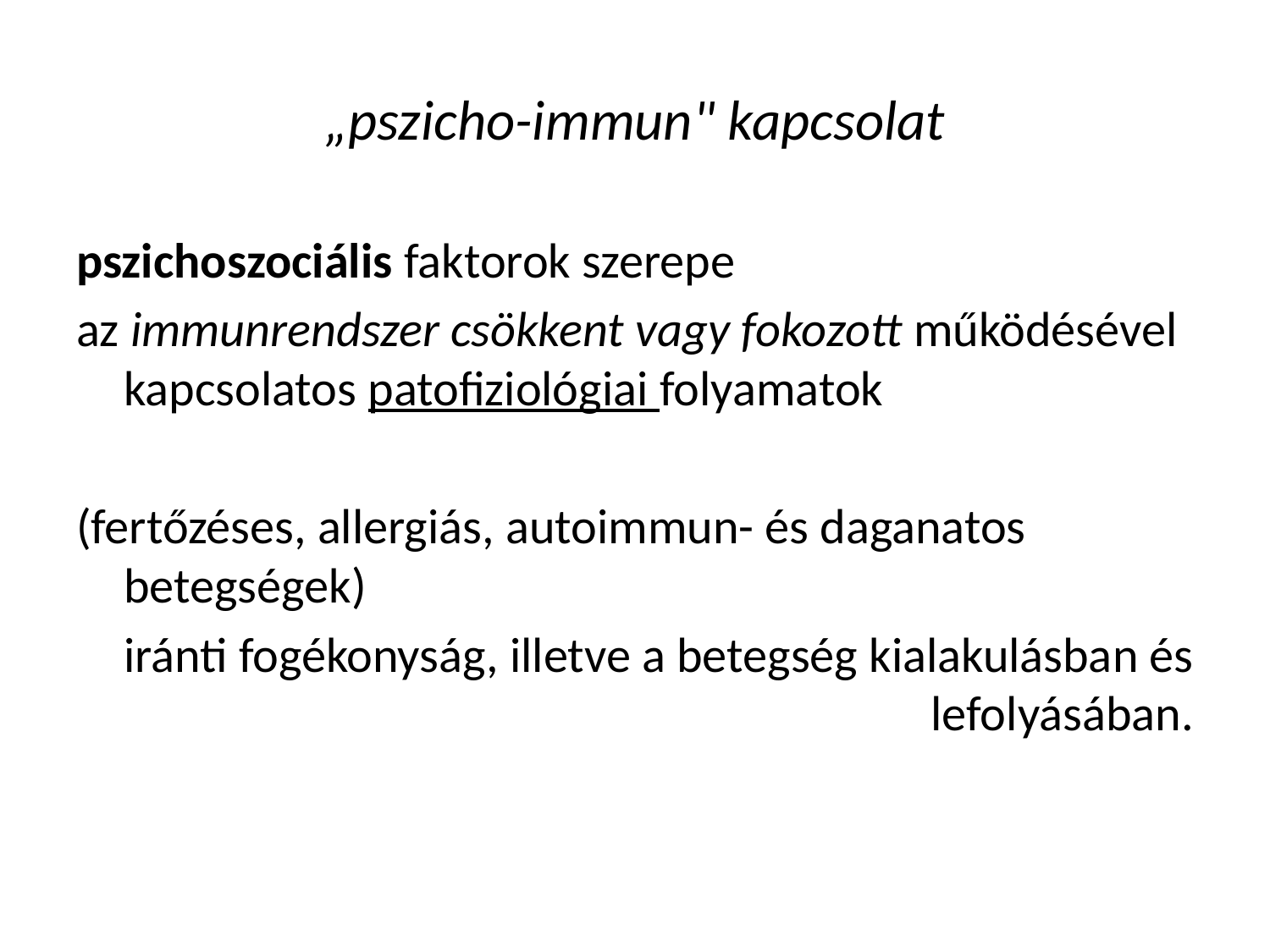

# „pszicho-immun" kapcsolat
pszichoszociális faktorok szerepe
az immunrendszer csökkent vagy fokozott működésével kapcsolatos patofiziológiai folyamatok

(fertőzéses, allergiás, autoimmun- és daganatos betegségek)
iránti fogékonyság, illetve a betegség kialakulásban és lefolyásában.